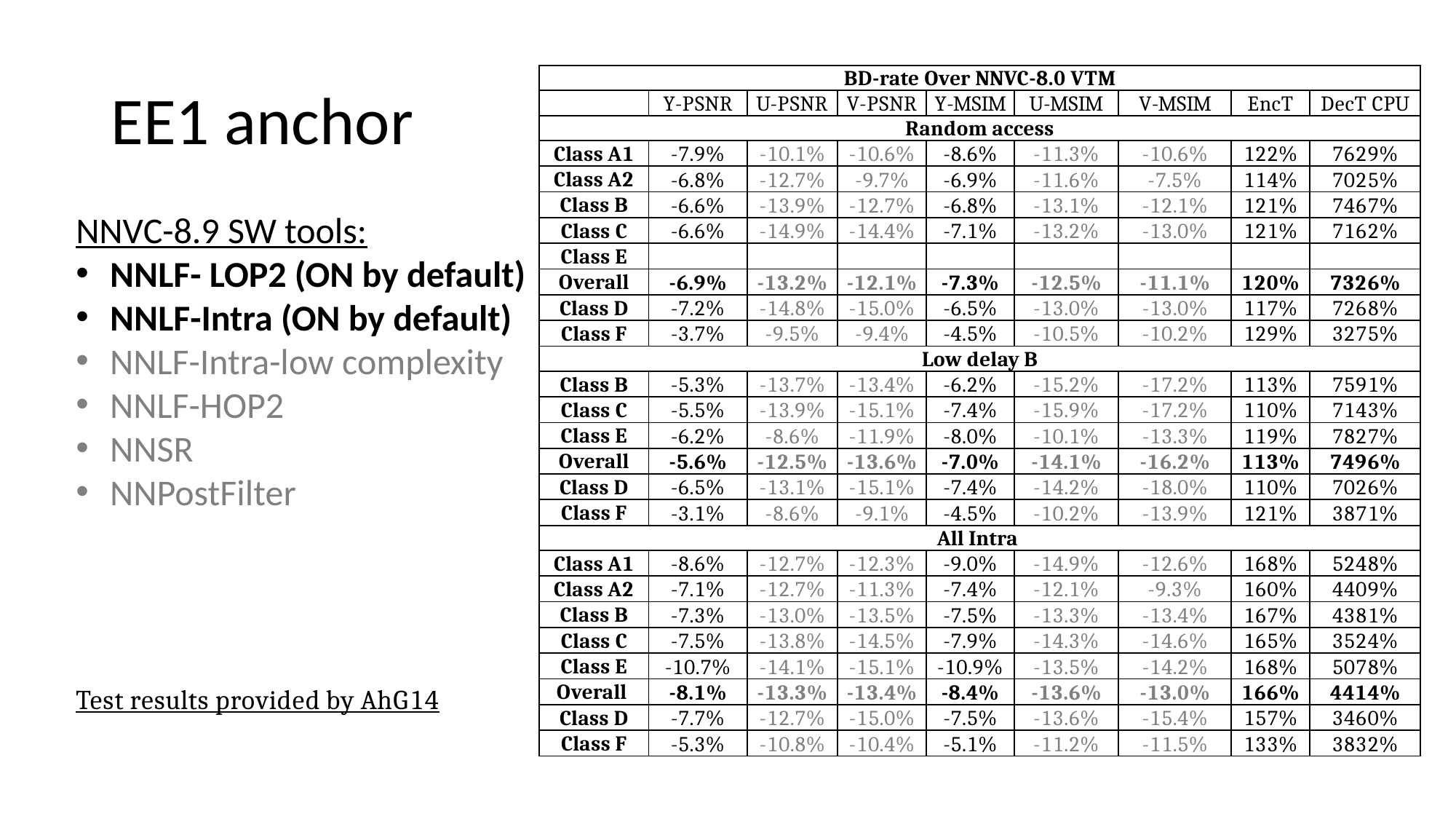

# EE1 anchor
| BD-rate Over NNVC-8.0 VTM |  |  |  |  |  |  |  |  |
| --- | --- | --- | --- | --- | --- | --- | --- | --- |
|  | Y-PSNR | U-PSNR | V-PSNR | Y-MSIM | U-MSIM | V-MSIM | EncT | DecT CPU |
| Random access |  |  |  |  |  |  |  |  |
| Class A1 | -7.9% | -10.1% | -10.6% | -8.6% | -11.3% | -10.6% | 122% | 7629% |
| Class A2 | -6.8% | -12.7% | -9.7% | -6.9% | -11.6% | -7.5% | 114% | 7025% |
| Class B | -6.6% | -13.9% | -12.7% | -6.8% | -13.1% | -12.1% | 121% | 7467% |
| Class C | -6.6% | -14.9% | -14.4% | -7.1% | -13.2% | -13.0% | 121% | 7162% |
| Class E |  |  |  |  |  |  |  |  |
| Overall | -6.9% | -13.2% | -12.1% | -7.3% | -12.5% | -11.1% | 120% | 7326% |
| Class D | -7.2% | -14.8% | -15.0% | -6.5% | -13.0% | -13.0% | 117% | 7268% |
| Class F | -3.7% | -9.5% | -9.4% | -4.5% | -10.5% | -10.2% | 129% | 3275% |
| Low delay B |  |  |  |  |  |  |  |  |
| Class B | -5.3% | -13.7% | -13.4% | -6.2% | -15.2% | -17.2% | 113% | 7591% |
| Class C | -5.5% | -13.9% | -15.1% | -7.4% | -15.9% | -17.2% | 110% | 7143% |
| Class E | -6.2% | -8.6% | -11.9% | -8.0% | -10.1% | -13.3% | 119% | 7827% |
| Overall | -5.6% | -12.5% | -13.6% | -7.0% | -14.1% | -16.2% | 113% | 7496% |
| Class D | -6.5% | -13.1% | -15.1% | -7.4% | -14.2% | -18.0% | 110% | 7026% |
| Class F | -3.1% | -8.6% | -9.1% | -4.5% | -10.2% | -13.9% | 121% | 3871% |
| All Intra |  |  |  |  |  |  |  |  |
| Class A1 | -8.6% | -12.7% | -12.3% | -9.0% | -14.9% | -12.6% | 168% | 5248% |
| Class A2 | -7.1% | -12.7% | -11.3% | -7.4% | -12.1% | -9.3% | 160% | 4409% |
| Class B | -7.3% | -13.0% | -13.5% | -7.5% | -13.3% | -13.4% | 167% | 4381% |
| Class C | -7.5% | -13.8% | -14.5% | -7.9% | -14.3% | -14.6% | 165% | 3524% |
| Class E | -10.7% | -14.1% | -15.1% | -10.9% | -13.5% | -14.2% | 168% | 5078% |
| Overall | -8.1% | -13.3% | -13.4% | -8.4% | -13.6% | -13.0% | 166% | 4414% |
| Class D | -7.7% | -12.7% | -15.0% | -7.5% | -13.6% | -15.4% | 157% | 3460% |
| Class F | -5.3% | -10.8% | -10.4% | -5.1% | -11.2% | -11.5% | 133% | 3832% |
NNVC-8.9 SW tools:
NNLF- LOP2 (ON by default)
NNLF-Intra (ON by default)
NNLF-Intra-low complexity
NNLF-HOP2
NNSR
NNPostFilter
Test results provided by AhG14